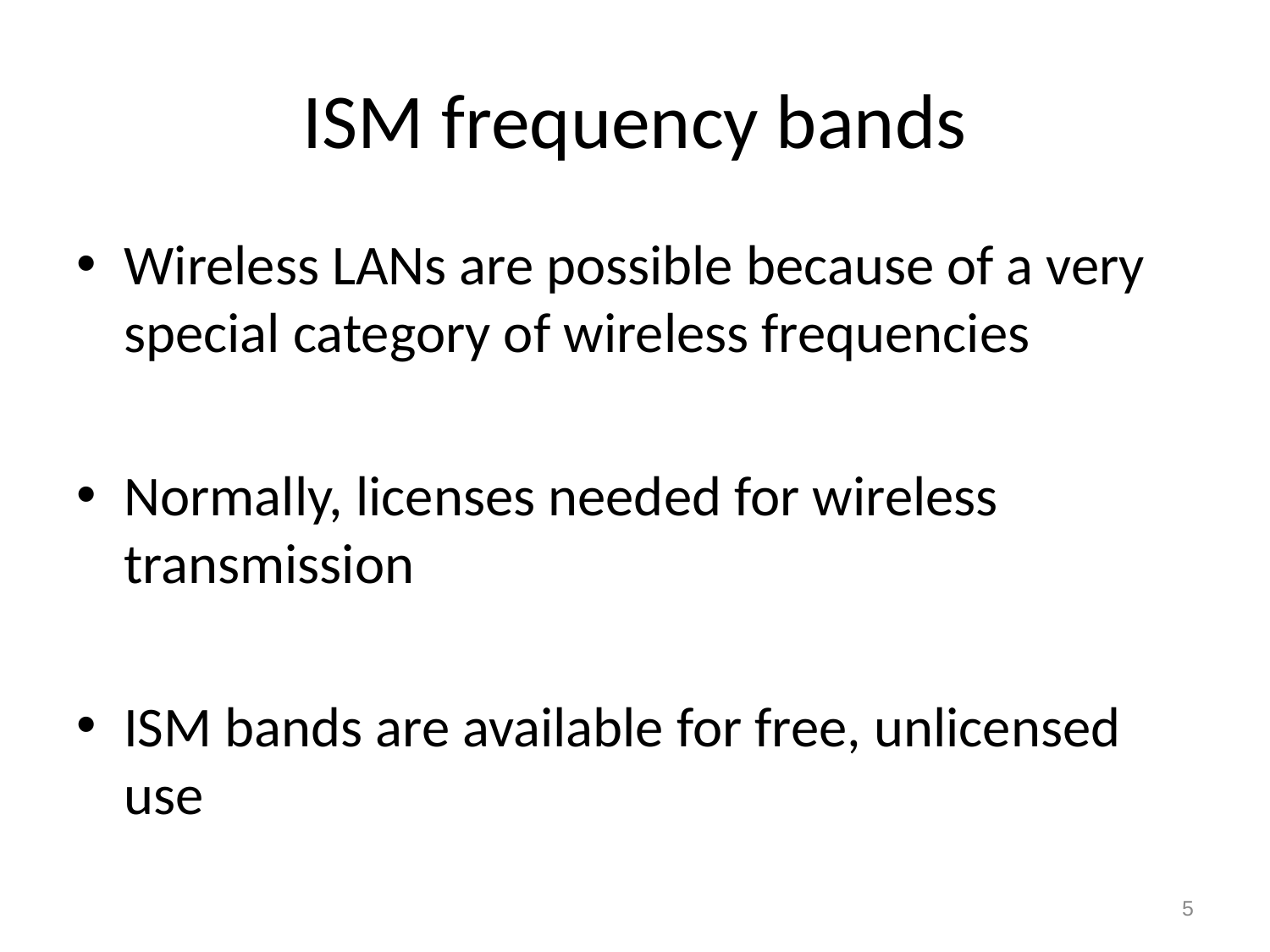

# ISM frequency bands
Wireless LANs are possible because of a very special category of wireless frequencies

Normally, licenses needed for wireless transmission

ISM bands are available for free, unlicensed use

5